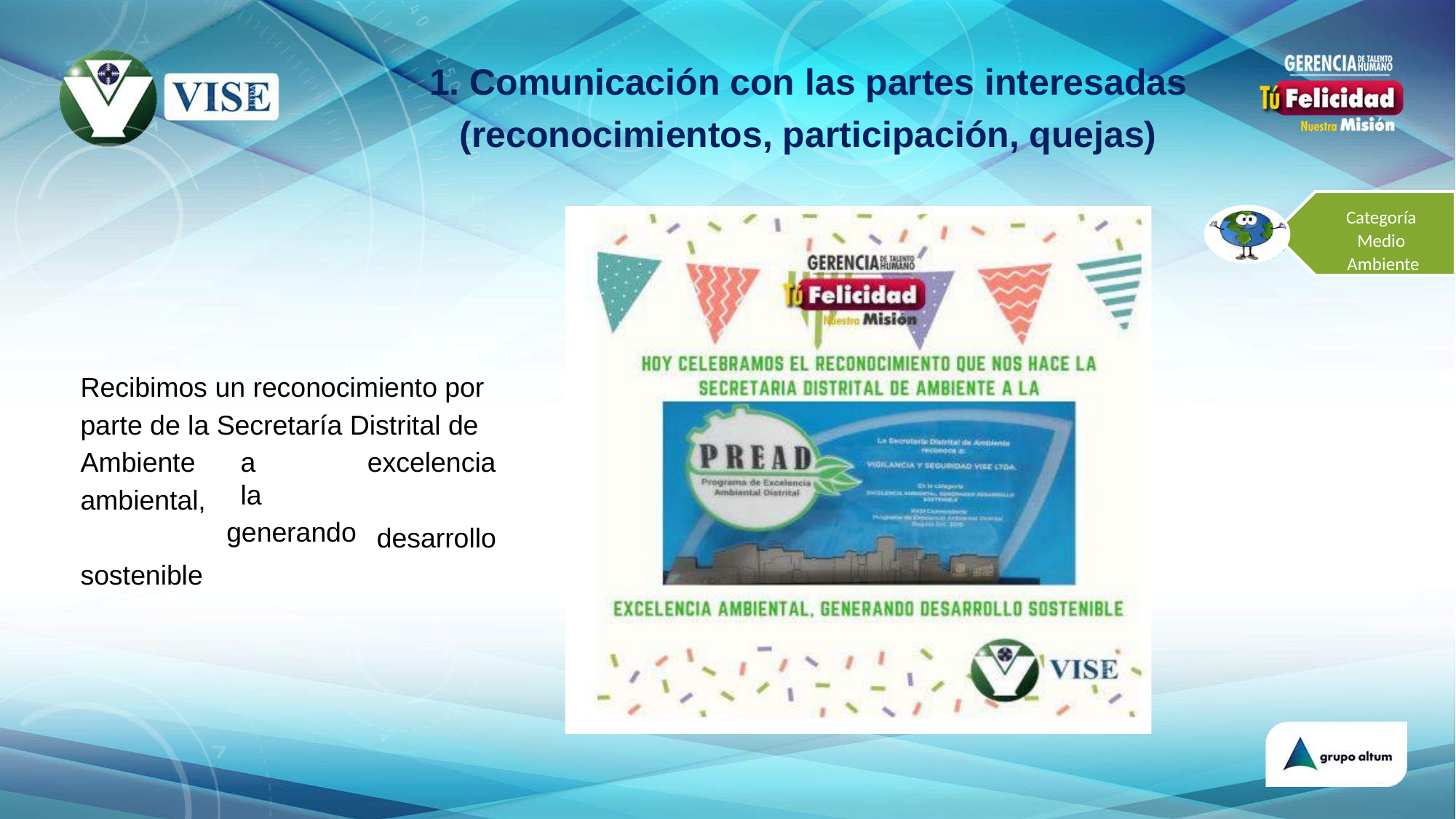

# 1. Comunicación con las partes interesadas  (reconocimientos, participación, quejas)

Categoría  Medio  Ambiente

Recibimos un reconocimiento por  parte de la Secretaría Distrital de
Ambiente  ambiental,  sostenible
a	la
generando
excelencia  desarrollo